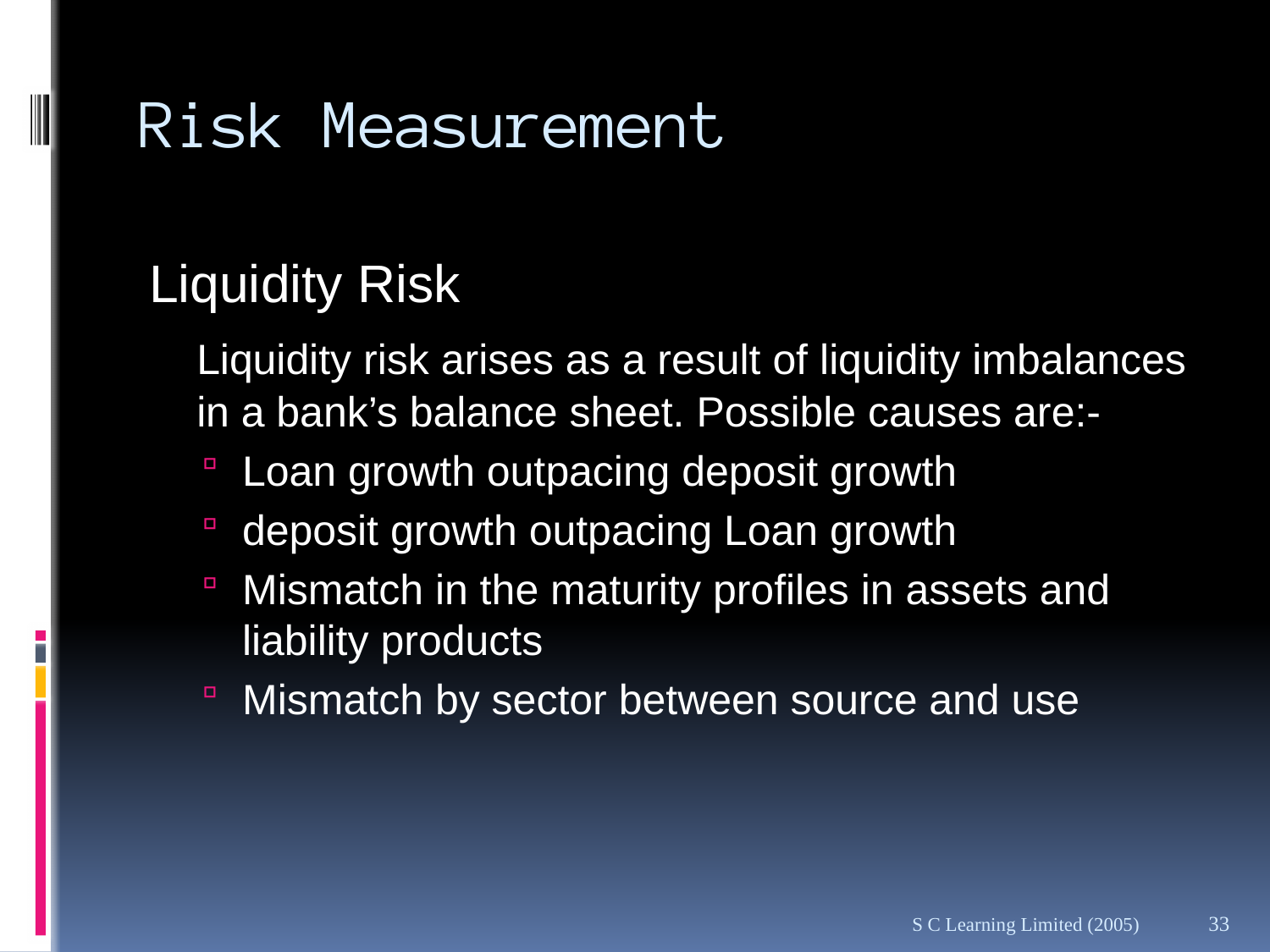

# Risk Measurement
Liquidity Risk
	Liquidity risk arises as a result of liquidity imbalances in a bank’s balance sheet. Possible causes are:-
Loan growth outpacing deposit growth
deposit growth outpacing Loan growth
Mismatch in the maturity profiles in assets and liability products
Mismatch by sector between source and use
S C Learning Limited (2005)
33